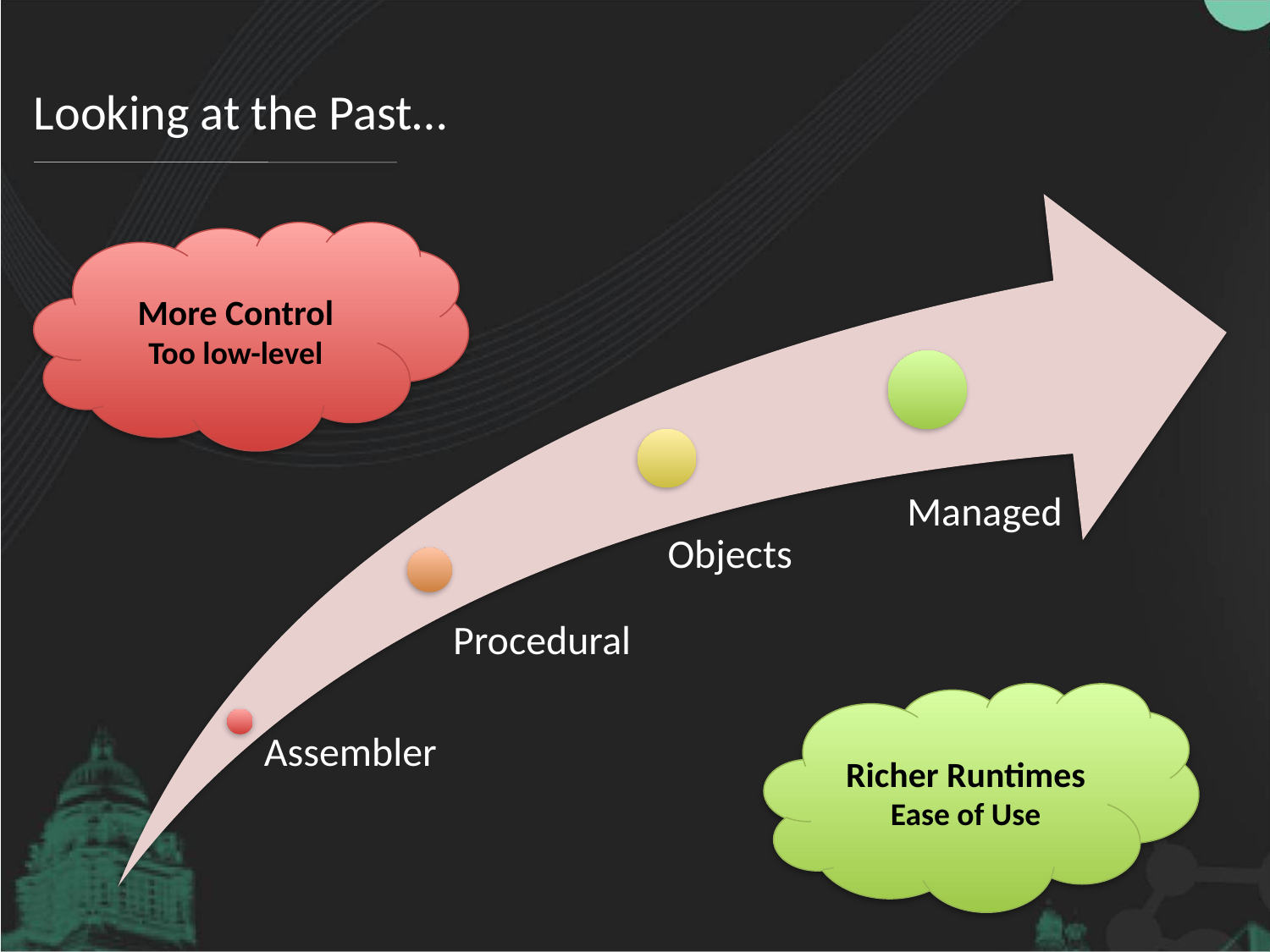

# Looking at the Past…
Assembler
Procedural
Objects
Managed
More Control
Too low-level
Richer Runtimes
Ease of Use